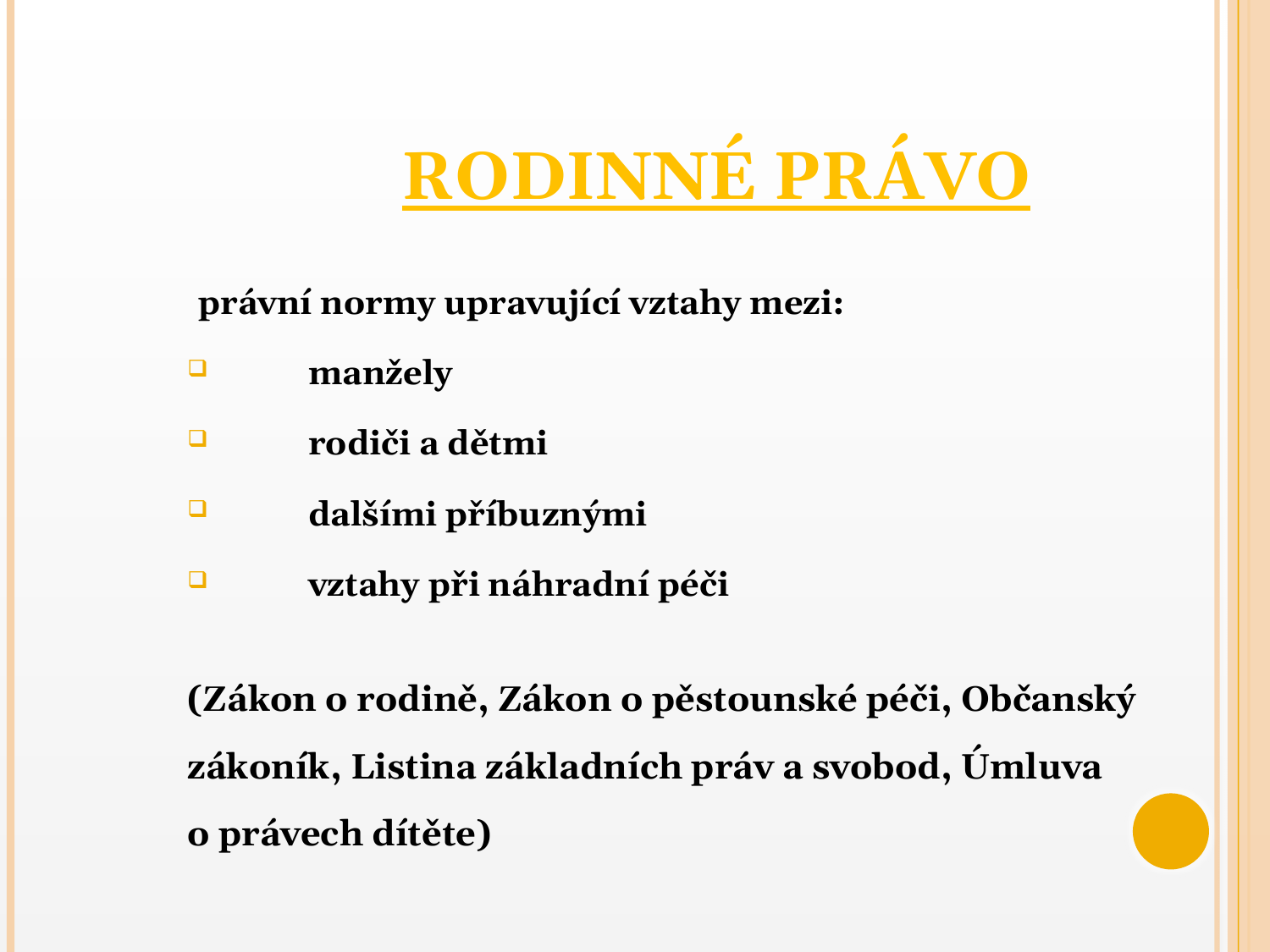

RODINNÉ PRÁVO

právní normy upravující vztahy mezi:
          manžely
          rodiči a dětmi
          dalšími příbuznými
          vztahy při náhradní péči

(Zákon o rodině, Zákon o pěstounské péči, Občanský zákoník, Listina základních práv a svobod, Úmluva
o právech dítěte)